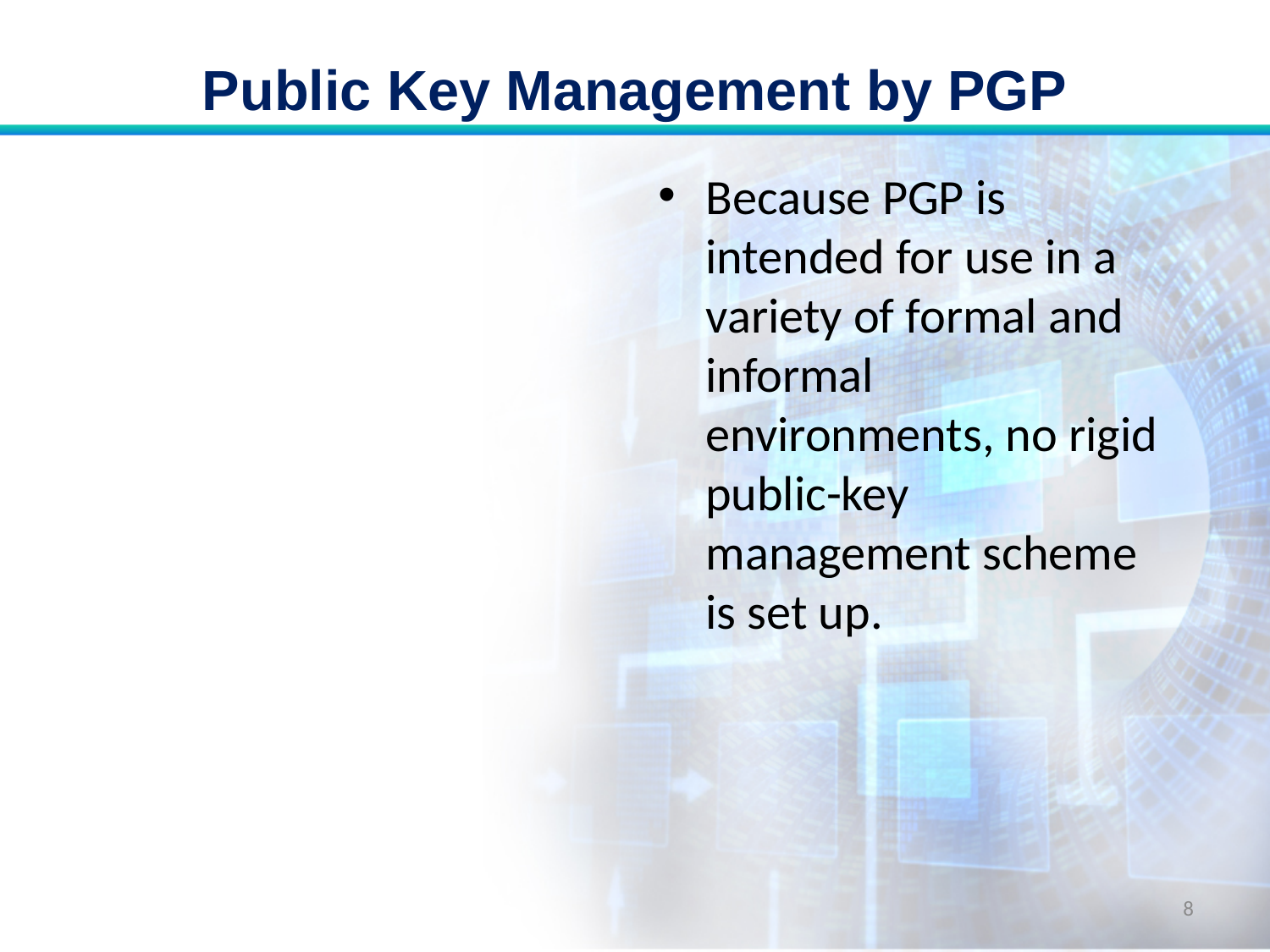

# Public Key Management by PGP
Because PGP is intended for use in a variety of formal and informal environments, no rigid public-key management scheme is set up.
8